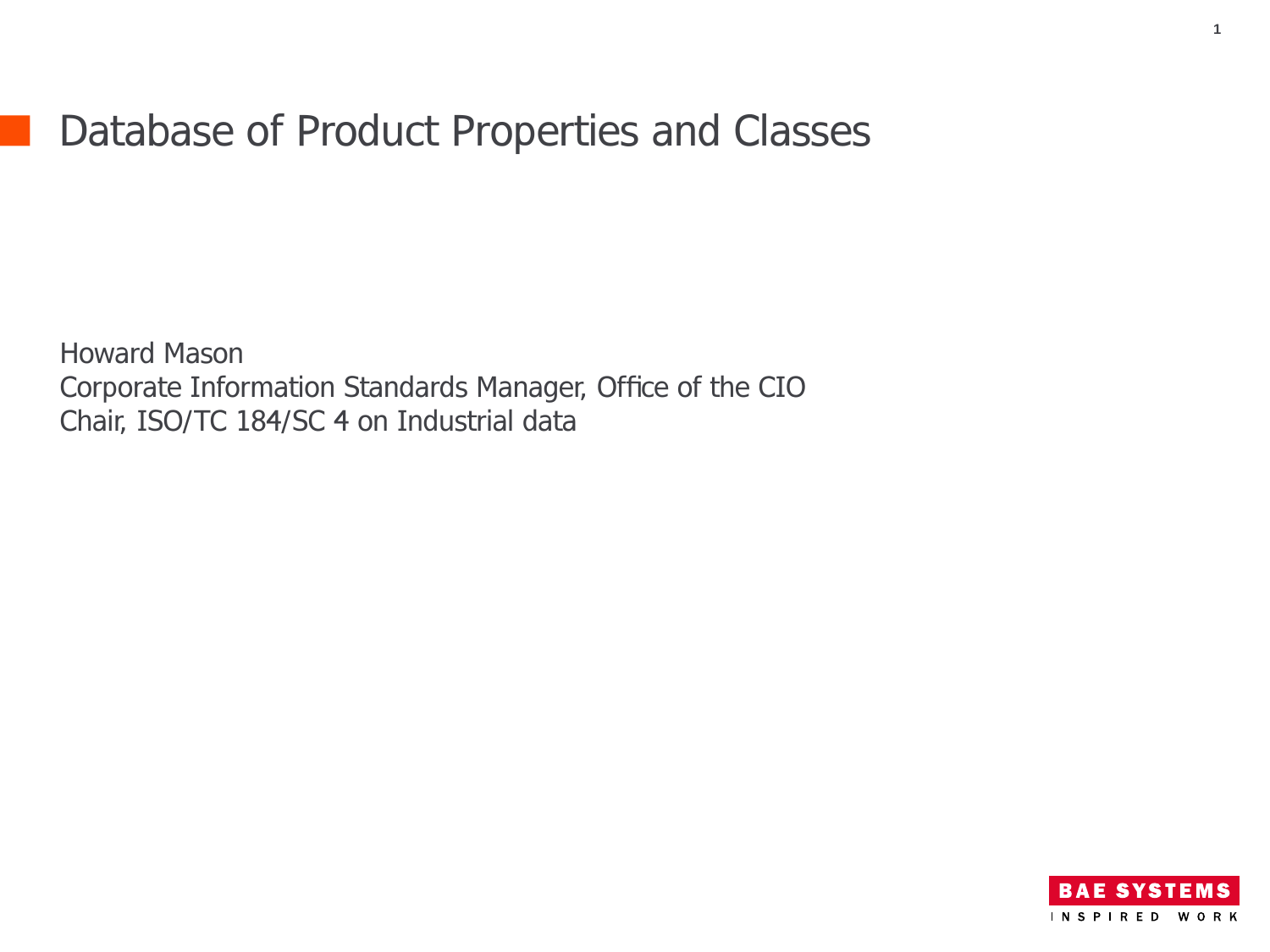

1
# Database of Product Properties and Classes
Howard Mason
Corporate Information Standards Manager, Office of the CIO
Chair, ISO/TC 184/SC 4 on Industrial data